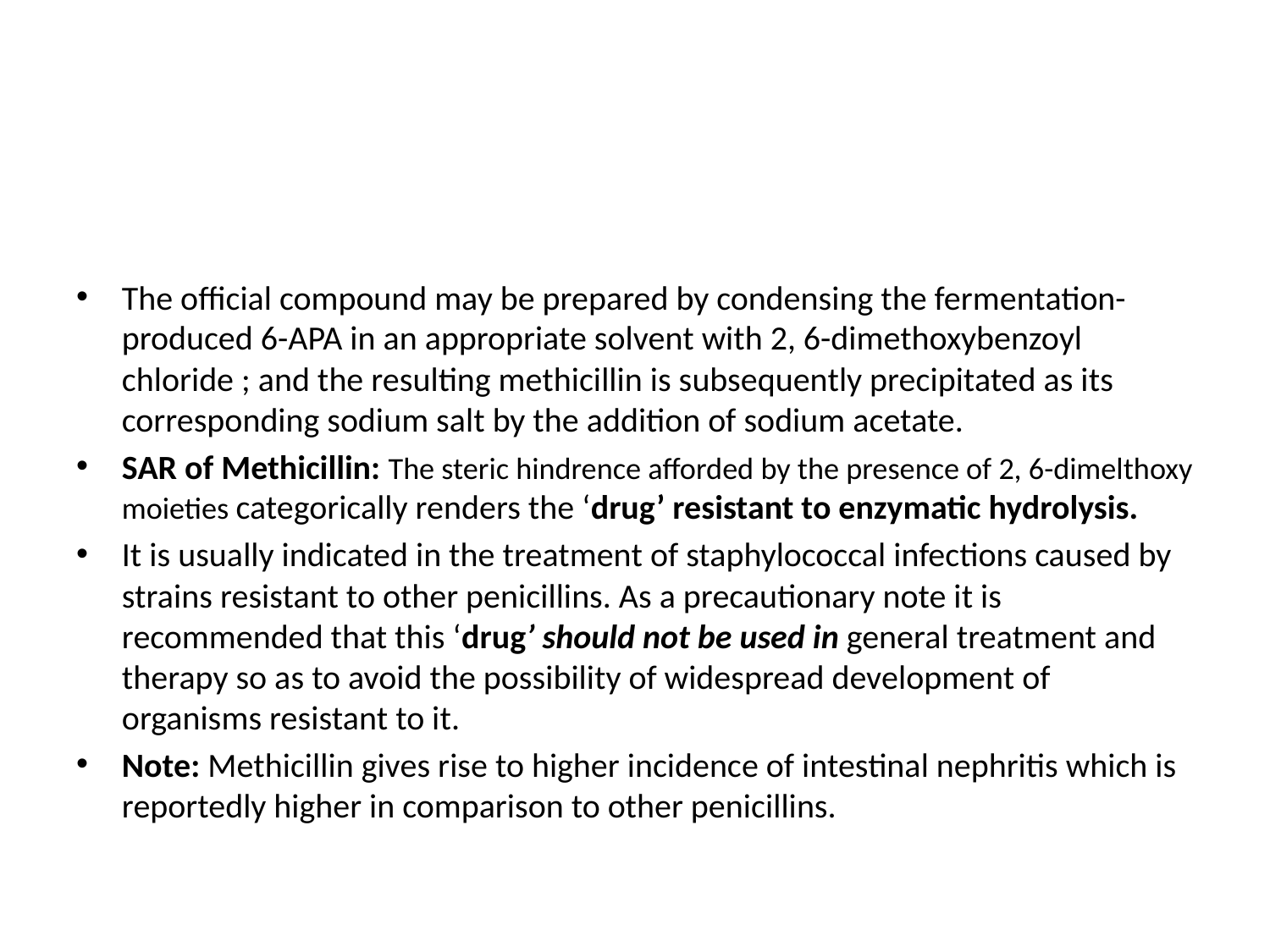

#

The official compound may be prepared by condensing the fermentation-produced 6-APA in an appropriate solvent with 2, 6-dimethoxybenzoyl chloride ; and the resulting methicillin is subsequently precipitated as its corresponding sodium salt by the addition of sodium acetate.
SAR of Methicillin: The steric hindrence afforded by the presence of 2, 6-dimelthoxy moieties categorically renders the ‘drug’ resistant to enzymatic hydrolysis.
It is usually indicated in the treatment of staphylococcal infections caused by strains resistant to other penicillins. As a precautionary note it is recommended that this ‘drug’ should not be used in general treatment and therapy so as to avoid the possibility of widespread development of organisms resistant to it.
Note: Methicillin gives rise to higher incidence of intestinal nephritis which is reportedly higher in comparison to other penicillins.